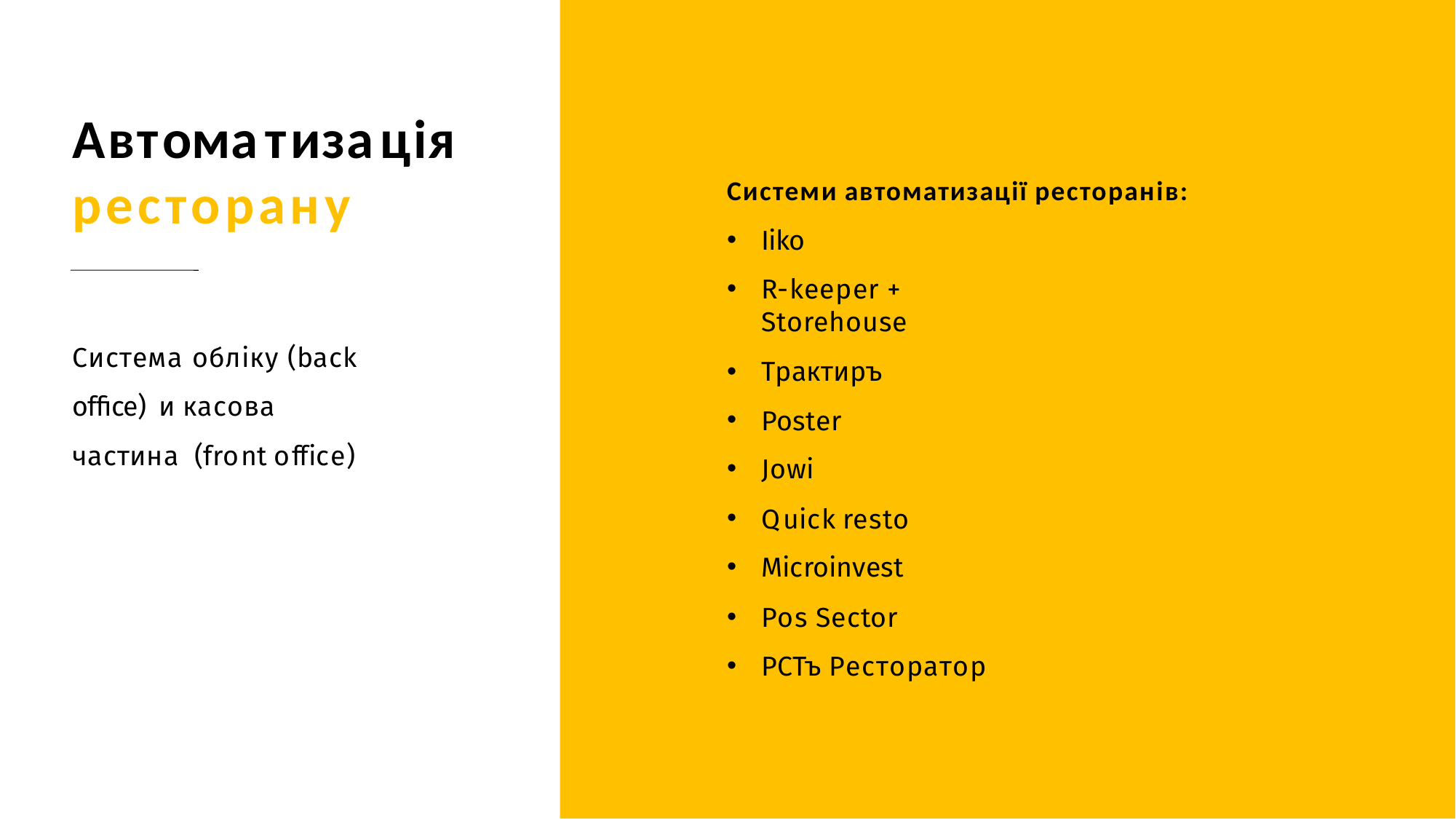

# Автоматизація  ресторану
Системи автоматизації ресторанів:
Iiko
R-keeper + Storehouse
Трактиръ
Poster
Jowi
Quick resto
Microinvest
Pos Sector
РСТъ Ресторатор

Система обліку (back  office) и касова частина  (front office)